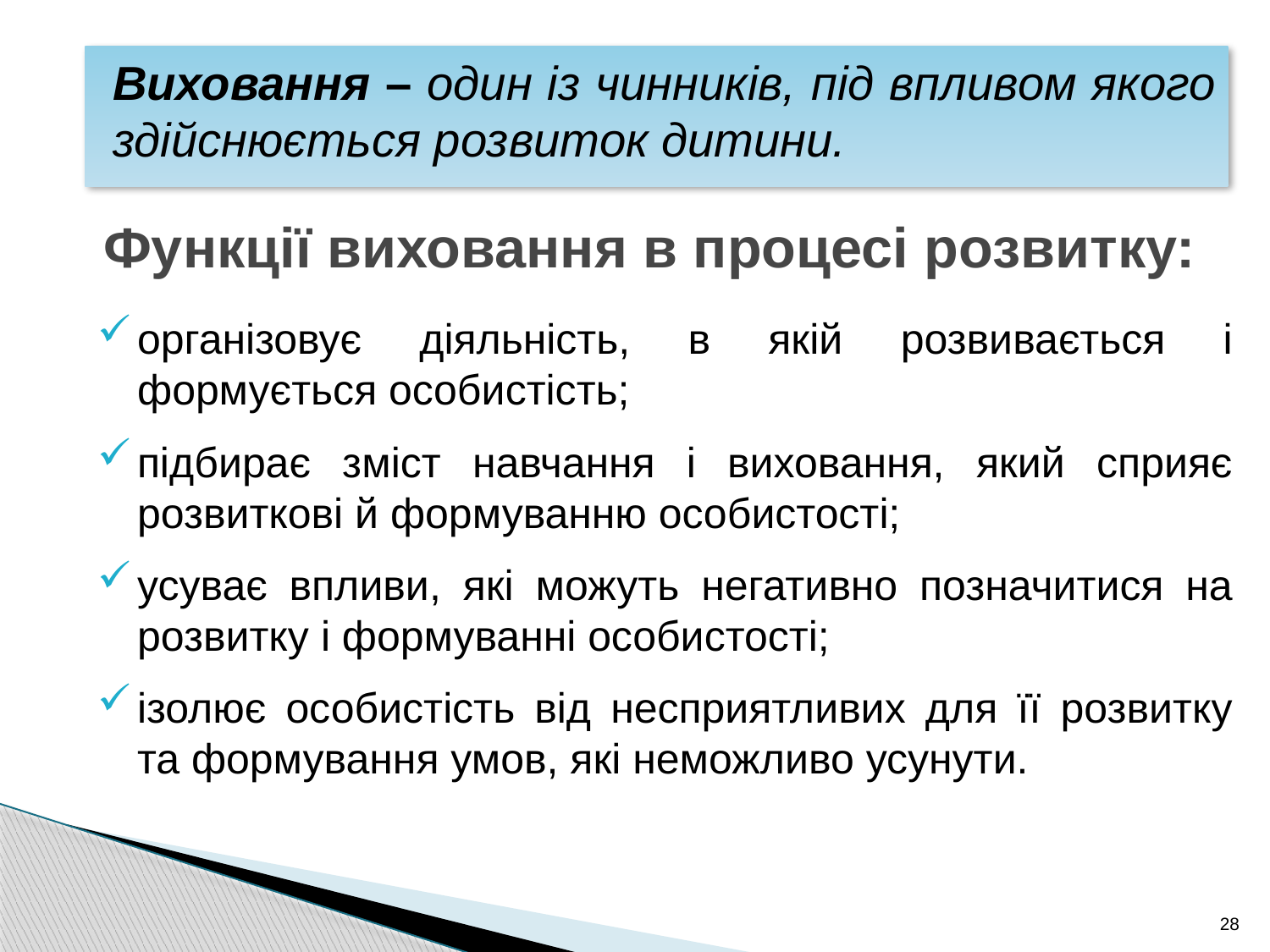

Виховання – один із чинників, під впливом якого здійснюється розвиток дитини.

# Функції виховання в процесі розвитку:
організовує діяльність, в якій розвивається і формується особистість;
підбирає зміст навчання і виховання, який сприяє розвиткові й формуванню особистості;
усуває впливи, які можуть негативно позначитися на розвитку і формуванні особистості;
ізолює особистість від несприятливих для її розвитку та формування умов, які неможливо усунути.
28